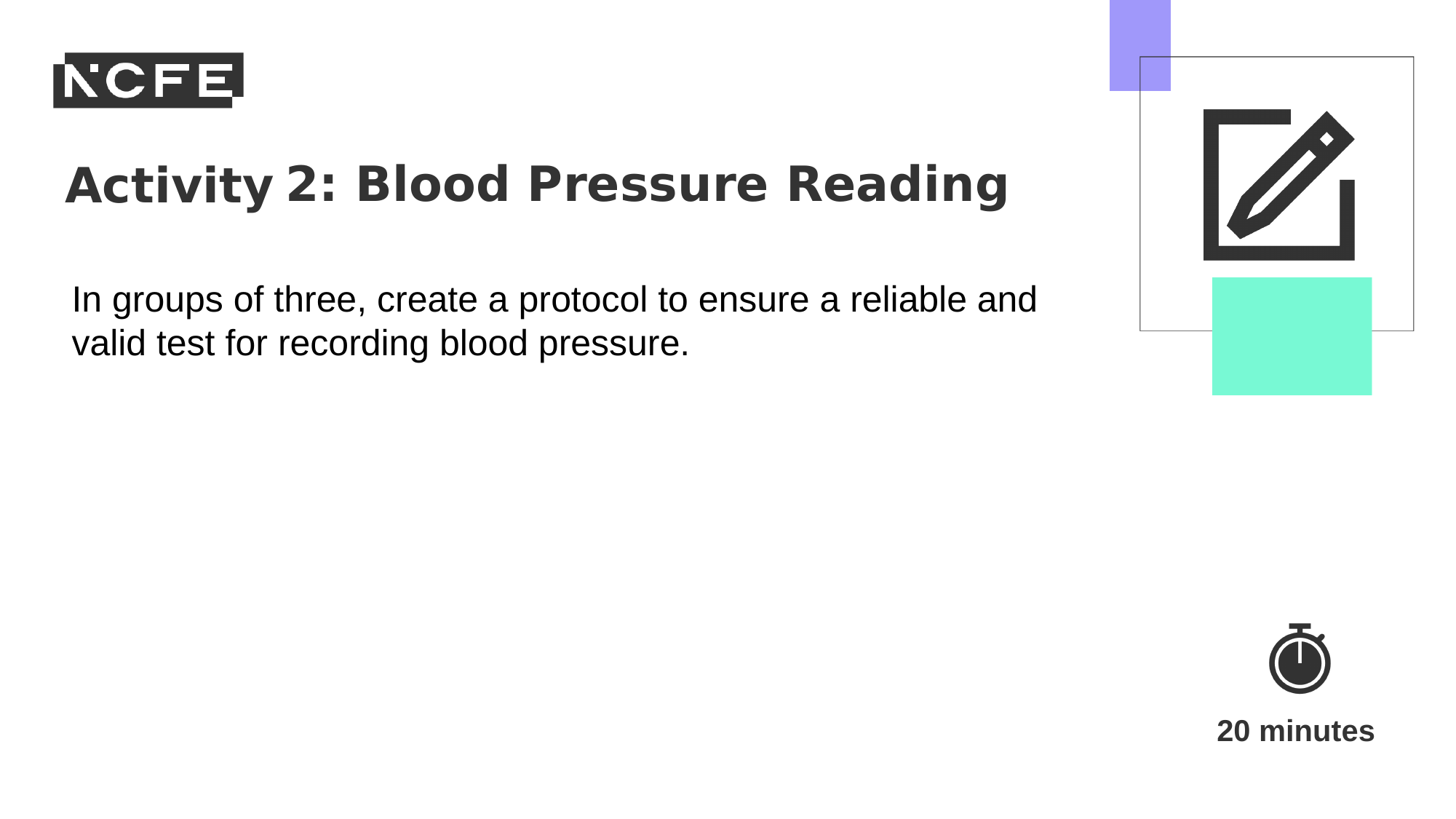

2: Blood Pressure Reading
In groups of three, create a protocol to ensure a reliable and valid test for recording blood pressure.
20 minutes